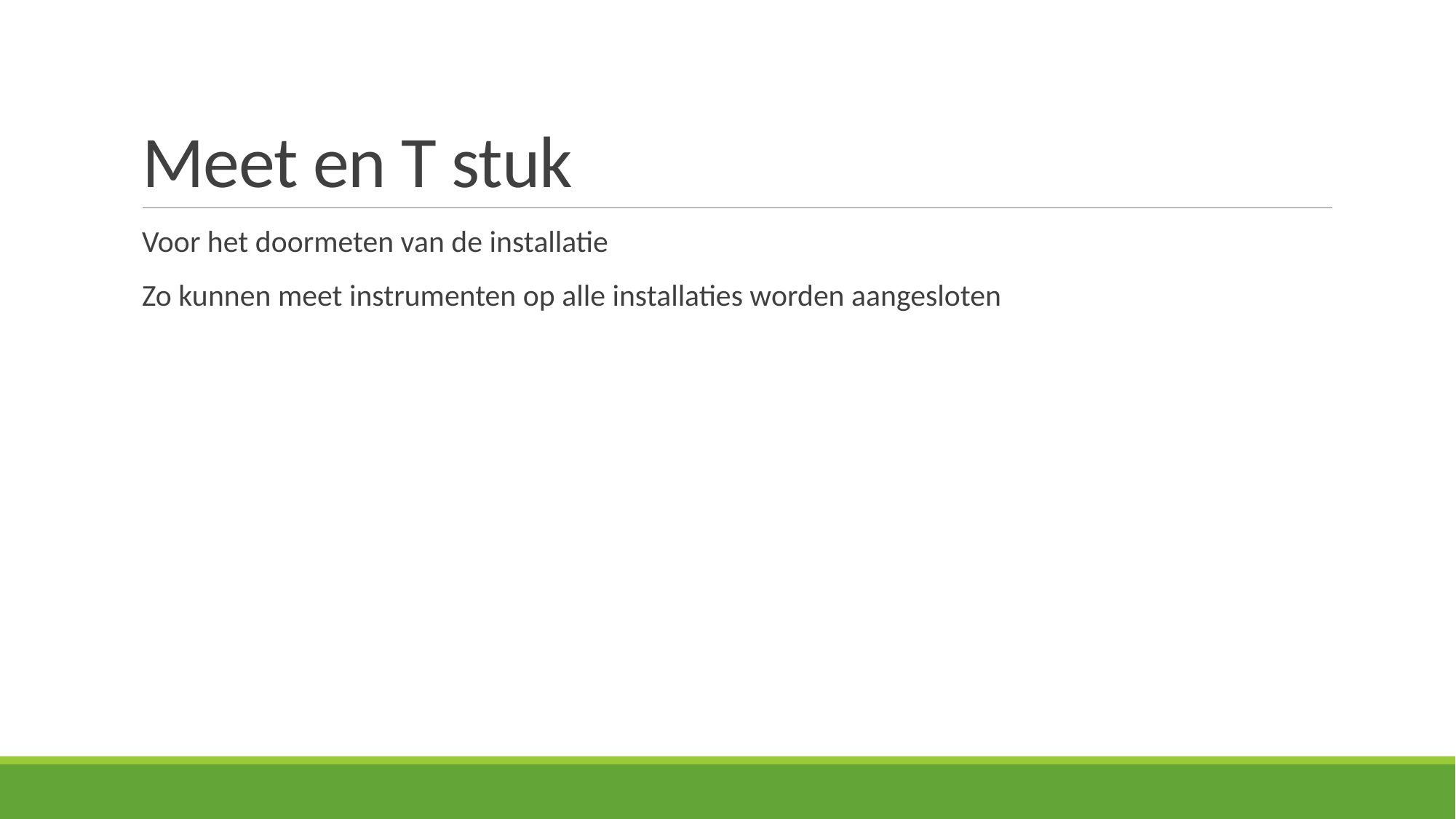

# Meet en T stuk
Voor het doormeten van de installatie
Zo kunnen meet instrumenten op alle installaties worden aangesloten